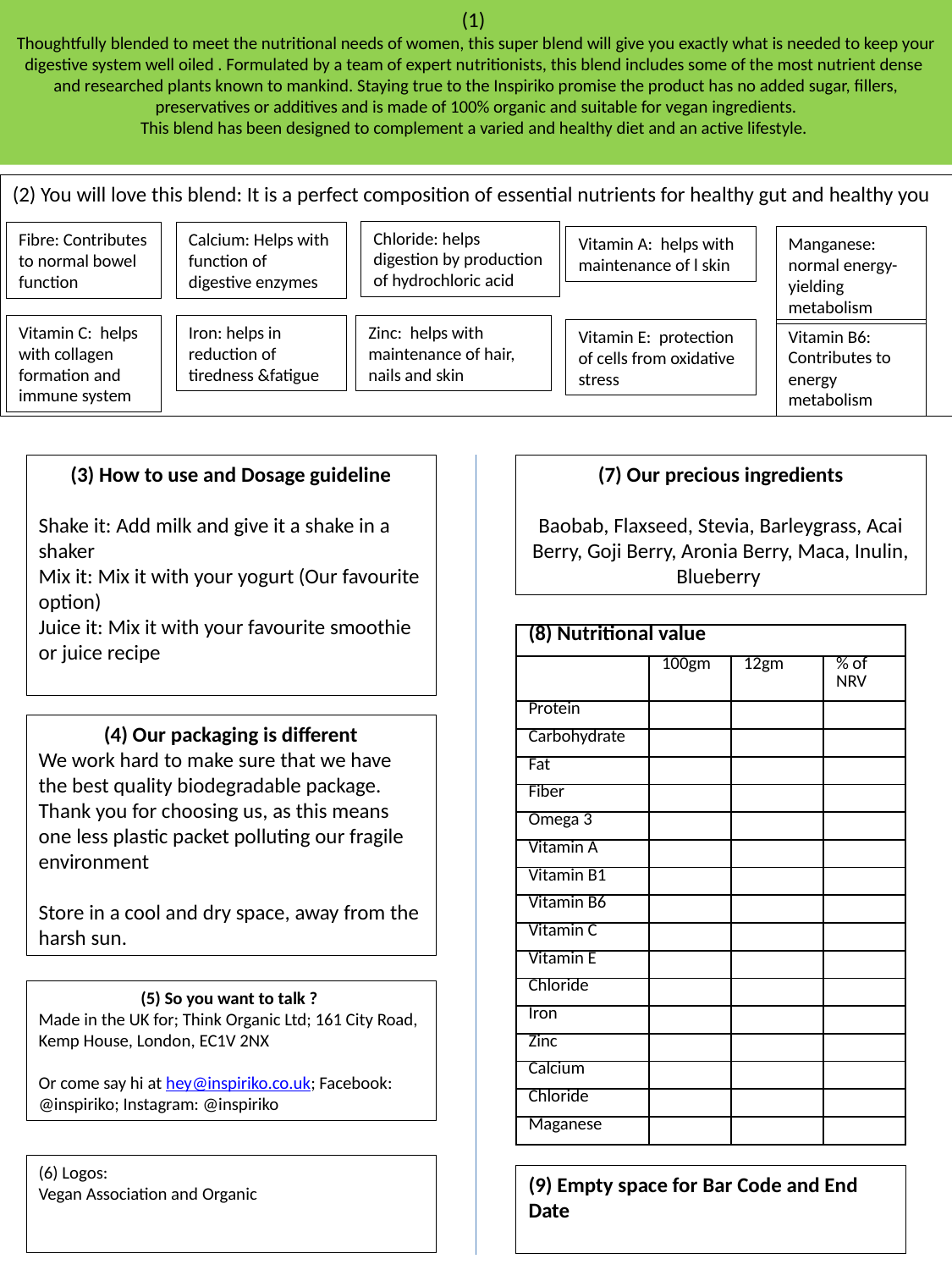

(1)
Thoughtfully blended to meet the nutritional needs of women, this super blend will give you exactly what is needed to keep your digestive system well oiled . Formulated by a team of expert nutritionists, this blend includes some of the most nutrient dense  and researched plants known to mankind. Staying true to the Inspiriko promise the product has no added sugar, fillers, preservatives or additives and is made of 100% organic and suitable for vegan ingredients.
This blend has been designed to complement a varied and healthy diet and an active lifestyle.

(2) You will love this blend: It is a perfect composition of essential nutrients for healthy gut and healthy you

Chloride: helps digestion by production of hydrochloric acid
Fibre: Contributes to normal bowel function
Calcium: Helps with function of digestive enzymes
Vitamin A:  helps with maintenance of l skin
Manganese:
normal energy-yielding metabolism
Vitamin C:  helps with collagen formation and immune system
Iron: helps in  reduction of tiredness &fatigue
Zinc:  helps with maintenance of hair, nails and skin
Vitamin E:  protection of cells from oxidative stress
Vitamin B6: Contributes to energy metabolism
(3) How to use and Dosage guideline

Shake it: Add milk and give it a shake in a shaker
Mix it: Mix it with your yogurt (Our favourite option)
Juice it: Mix it with your favourite smoothie or juice recipe

(7) Our precious ingredients

Baobab, Flaxseed, Stevia, Barleygrass, Acai Berry, Goji Berry, Aronia Berry, Maca, Inulin, Blueberry
| (8) Nutritional value |  |  |  |
| --- | --- | --- | --- |
|  | 100gm | 12gm | % of NRV |
| Protein |  |  |  |
| Carbohydrate |  |  |  |
| Fat |  |  |  |
| Fiber |  |  |  |
| Omega 3 |  |  |  |
| Vitamin A |  |  |  |
| Vitamin B1 |  |  |  |
| Vitamin B6 |  |  |  |
| Vitamin C |  |  |  |
| Vitamin E |  |  |  |
| Chloride |  |  |  |
| Iron |  |  |  |
| Zinc |  |  |  |
| Calcium |  |  |  |
| Chloride |  |  |  |
| Maganese |  |  |  |
(4) Our packaging is different
We work hard to make sure that we have the best quality biodegradable package. Thank you for choosing us, as this means one less plastic packet polluting our fragile environment

Store in a cool and dry space, away from the harsh sun.
(5) So you want to talk ?
Made in the UK for; Think Organic Ltd; 161 City Road, Kemp House, London, EC1V 2NX

Or come say hi at hey@inspiriko.co.uk; Facebook: @inspiriko; Instagram: @inspiriko
(6) Logos:
Vegan Association and Organic

(9) Empty space for Bar Code and End Date